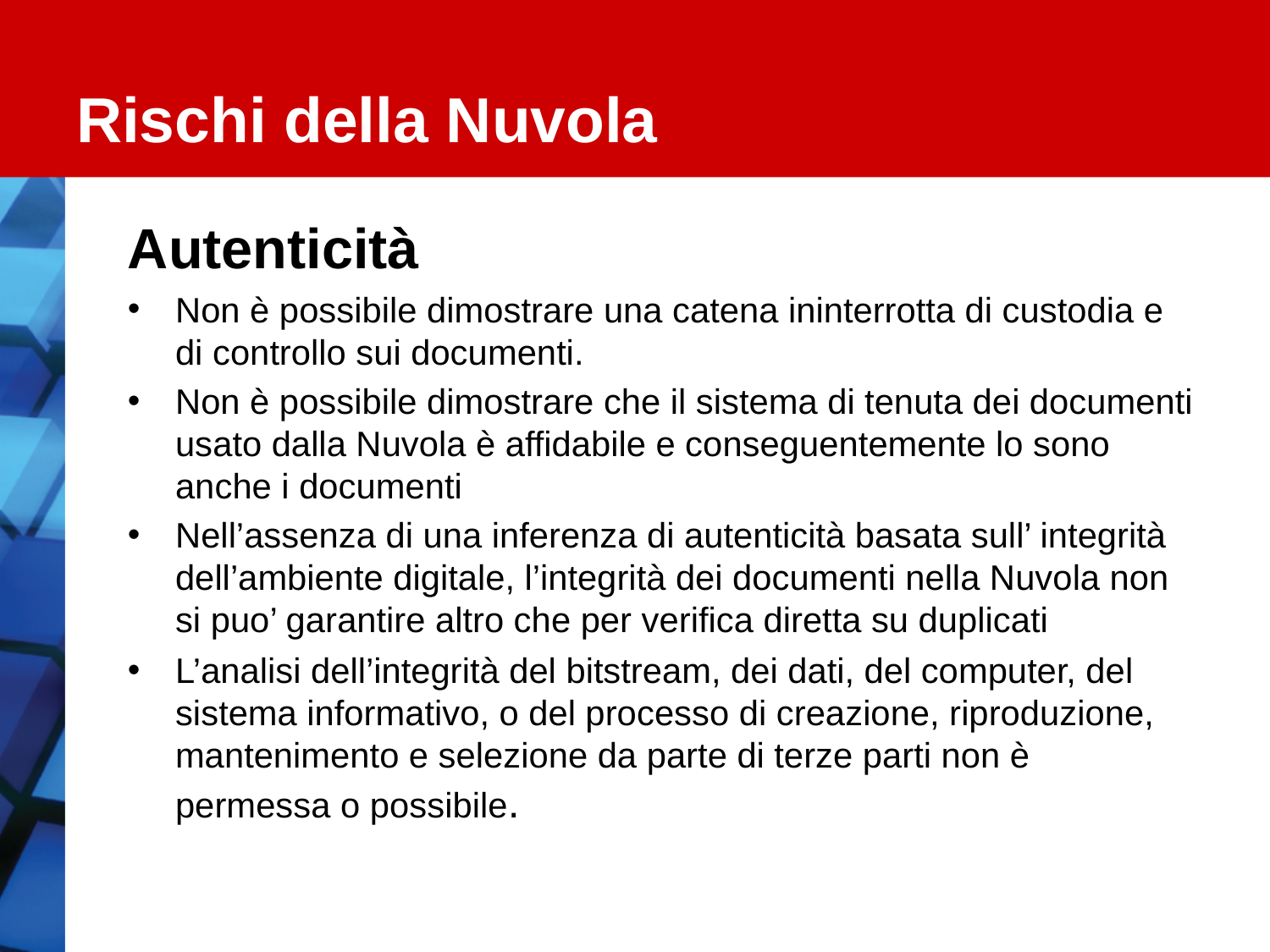

# Rischi della Nuvola
Autenticità
Non è possibile dimostrare una catena ininterrotta di custodia e di controllo sui documenti.
Non è possibile dimostrare che il sistema di tenuta dei documenti usato dalla Nuvola è affidabile e conseguentemente lo sono anche i documenti
Nell’assenza di una inferenza di autenticità basata sull’ integrità dell’ambiente digitale, l’integrità dei documenti nella Nuvola non si puo’ garantire altro che per verifica diretta su duplicati
L’analisi dell’integrità del bitstream, dei dati, del computer, del sistema informativo, o del processo di creazione, riproduzione, mantenimento e selezione da parte di terze parti non è permessa o possibile.